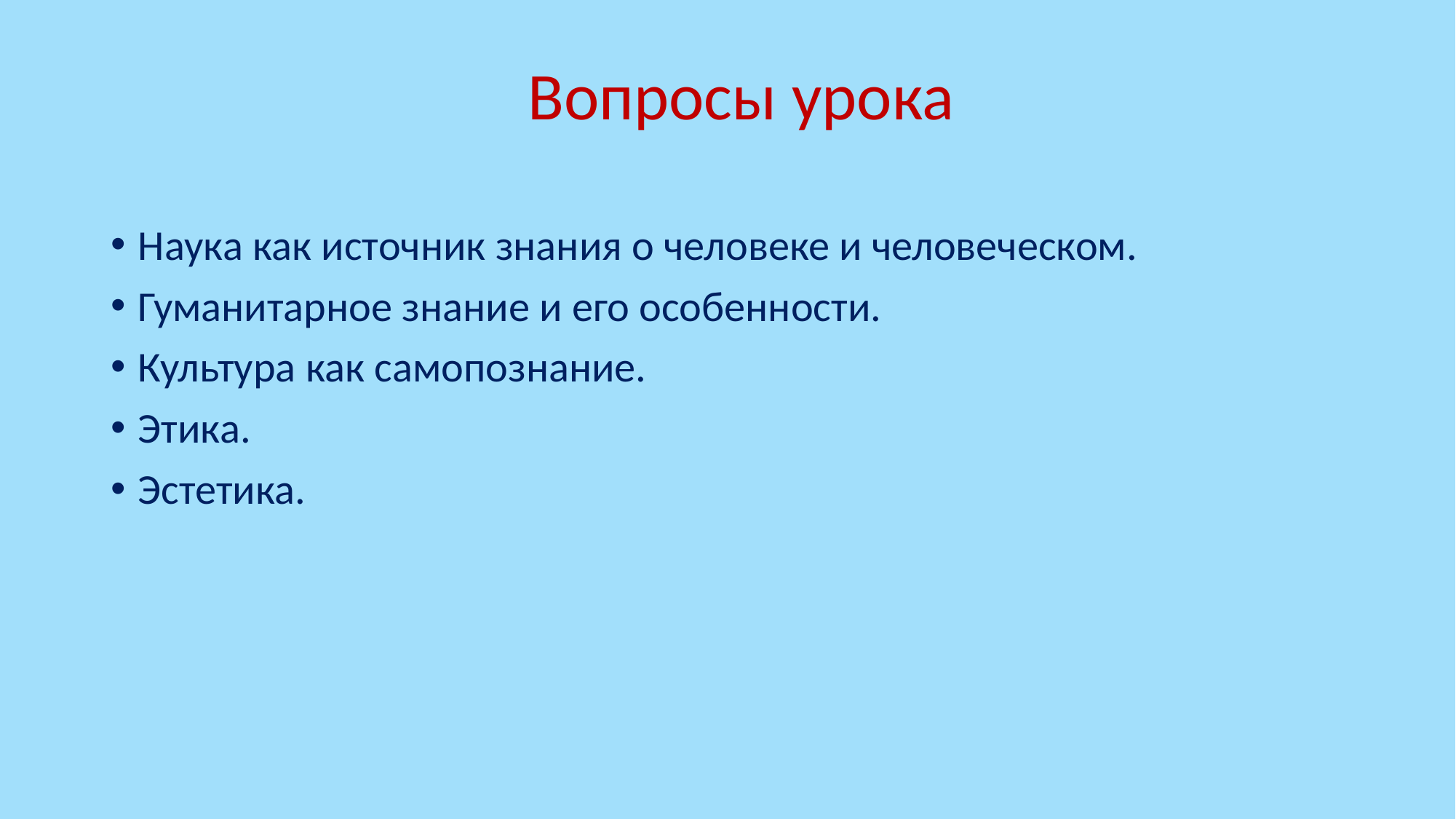

# Вопросы урока
Наука как источник знания о человеке и человеческом.
Гуманитарное знание и его особенности.
Культура как самопознание.
Этика.
Эстетика.